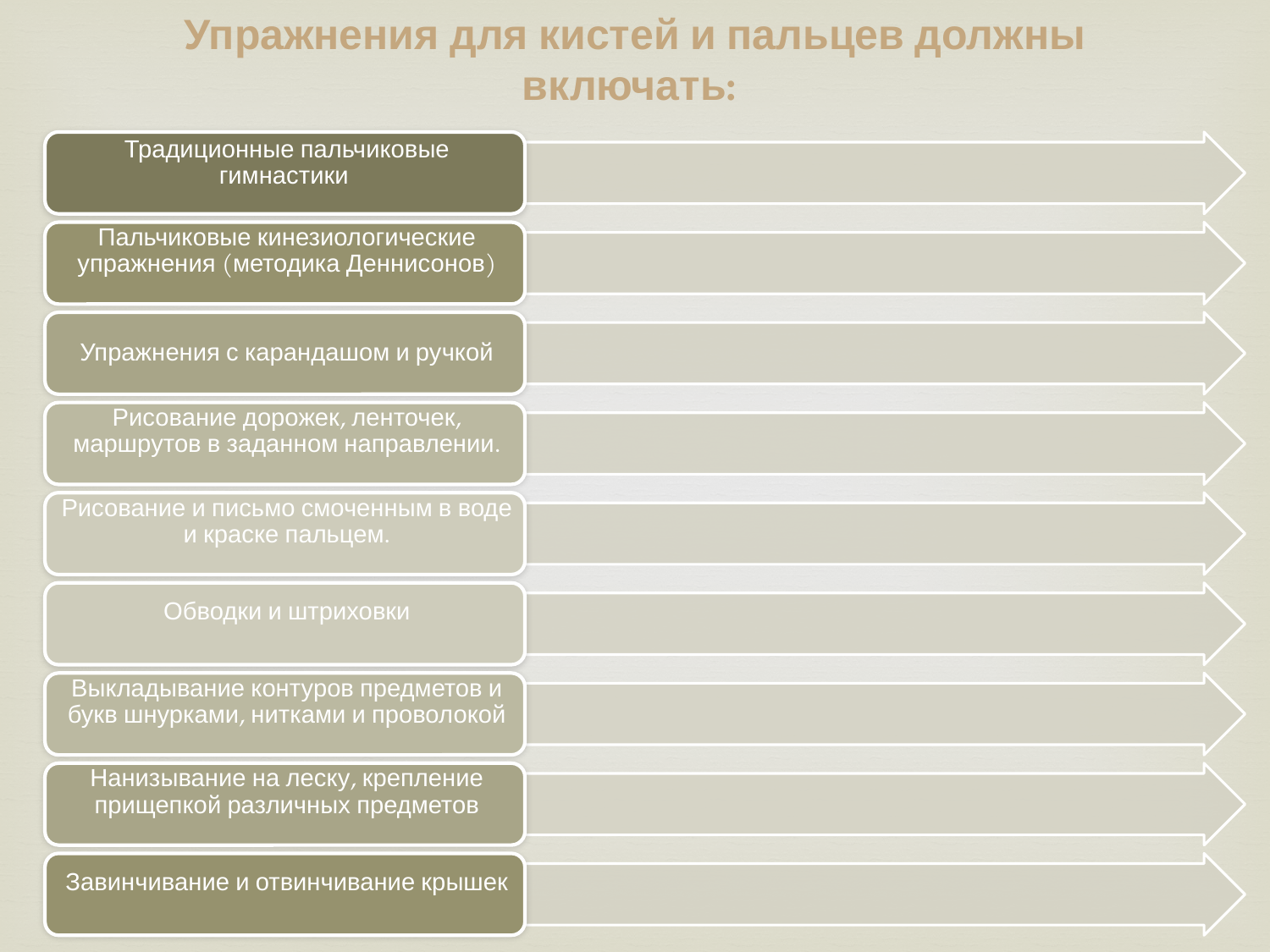

Упражнения для кистей и пальцев должны включать:
Традиционные пальчиковые гимнастики

Пальчиковые кинезиологические упражнения (методика Деннисонов)

Упражнения с карандашом и ручкой
Рисование дорожек, ленточек, маршрутов в заданном направлении.

Рисование и письмо смоченным в воде и краске пальцем.

Обводки и штриховки

Выкладывание контуров предметов и букв шнурками, нитками и проволокой

Нанизывание на леску, крепление прищепкой различных предметов

Завинчивание и отвинчивание крышек